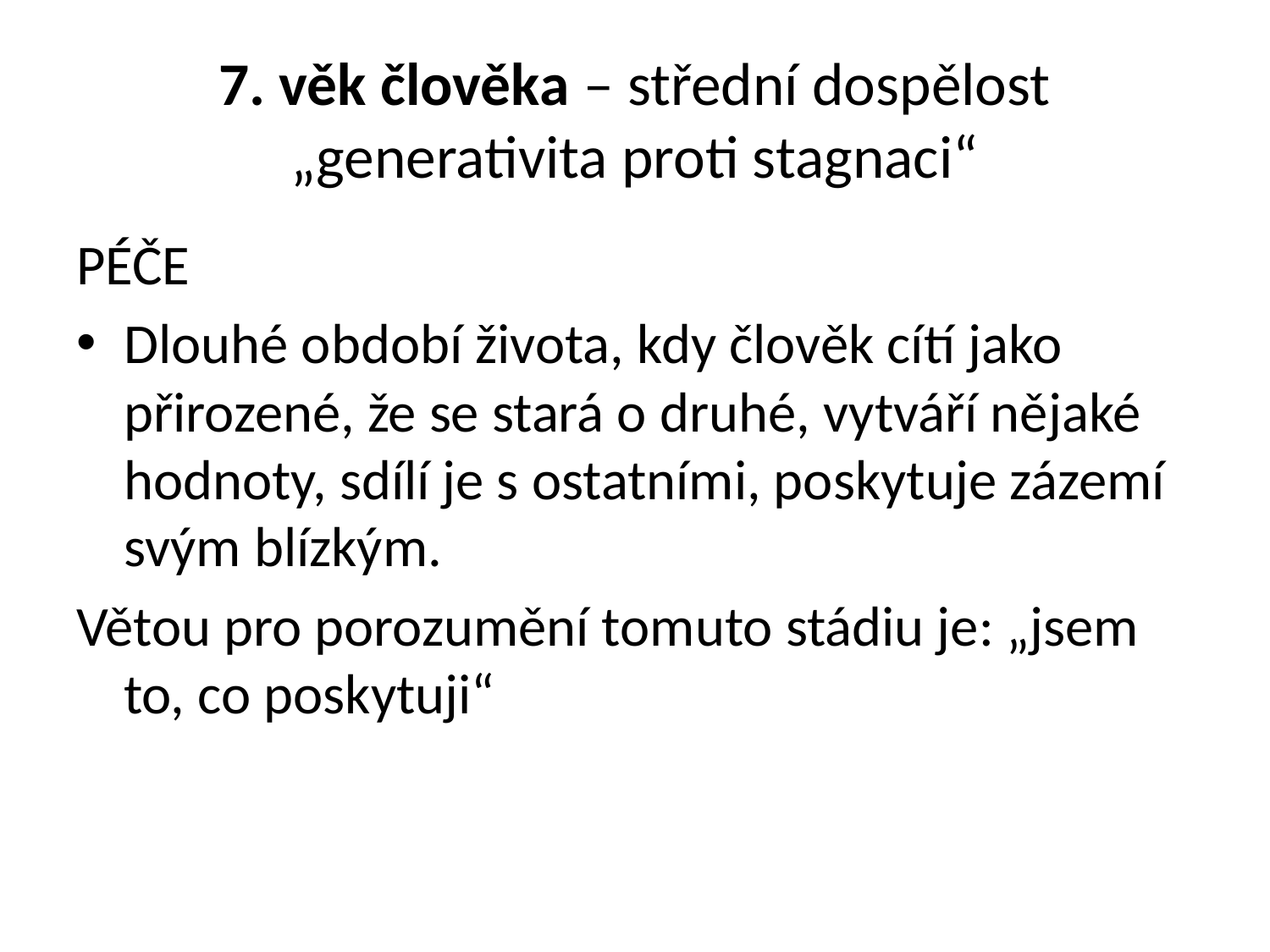

# 7. věk člověka – střední dospělost „generativita proti stagnaci“
PÉČE
Dlouhé období života, kdy člověk cítí jako přirozené, že se stará o druhé, vytváří nějaké hodnoty, sdílí je s ostatními, poskytuje zázemí svým blízkým.
Větou pro porozumění tomuto stádiu je: „jsem to, co poskytuji“